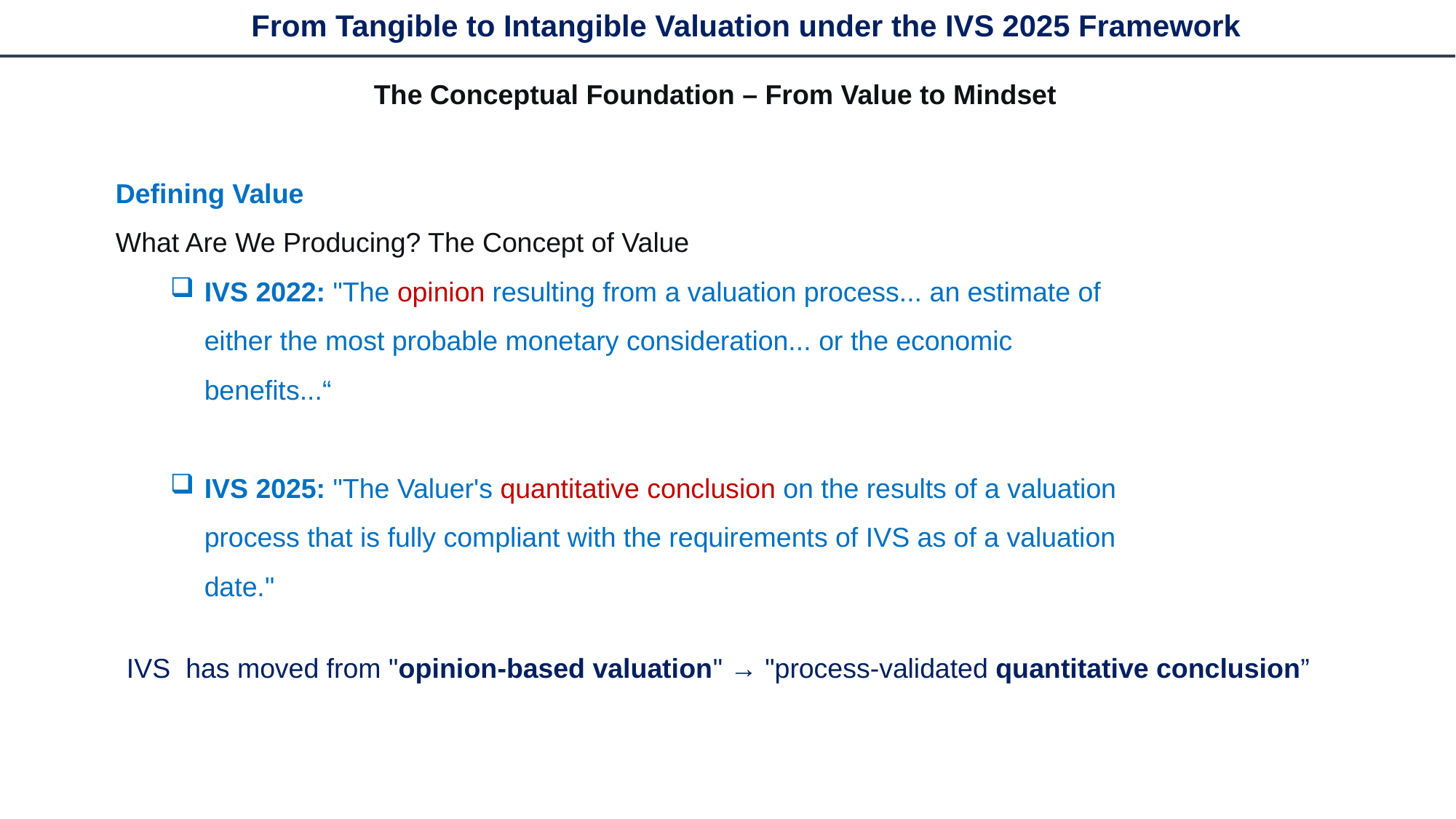

From Tangible to Intangible Valuation under the IVS 2025 Framework
The Conceptual Foundation – From Value to Mindset
Defining Value
What Are We Producing? The Concept of Value
IVS 2022: "The opinion resulting from a valuation process... an estimate of either the most probable monetary consideration... or the economic benefits...“

IVS 2025: "The Valuer's quantitative conclusion on the results of a valuation process that is fully compliant with the requirements of IVS as of a valuation date."
IVS  has moved from "opinion-based valuation" → "process-validated quantitative conclusion”